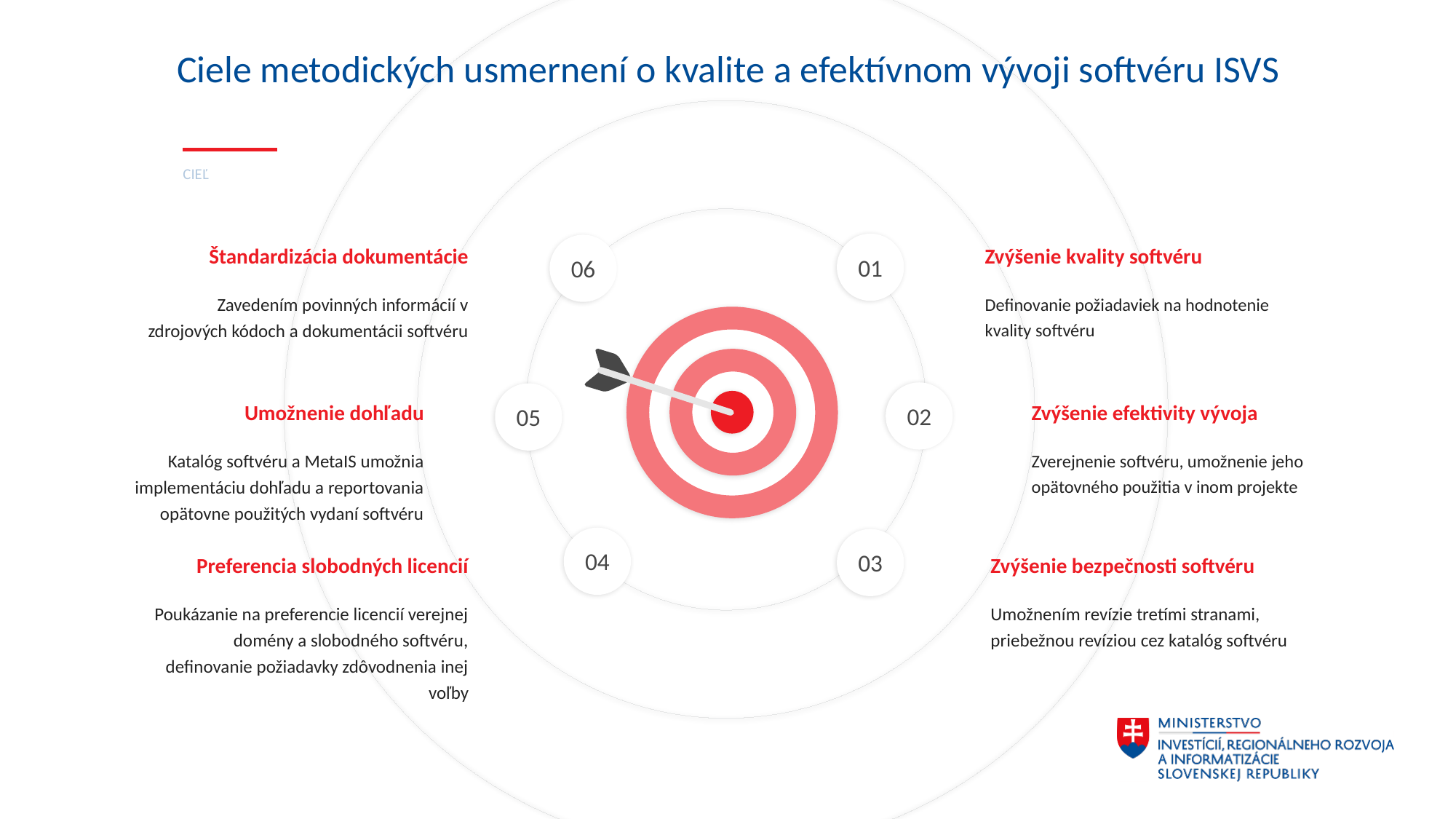

# Ciele metodických usmernení o kvalite a efektívnom vývoji softvéru ISVS
Štandardizácia dokumentácie
Zvýšenie kvality softvéru
Zavedením povinných informácií v zdrojových kódoch a dokumentácii softvéru
Definovanie požiadaviek na hodnotenie kvality softvéru
Umožnenie dohľadu
Zvýšenie efektivity vývoja
Katalóg softvéru a MetaIS umožnia implementáciu dohľadu a reportovania opätovne použitých vydaní softvéru
Zverejnenie softvéru, umožnenie jeho opätovného použitia v inom projekte
Preferencia slobodných licencií
Zvýšenie bezpečnosti softvéru
Poukázanie na preferencie licencií verejnej domény a slobodného softvéru, definovanie požiadavky zdôvodnenia inej voľby
Umožnením revízie tretími stranami, priebežnou revíziou cez katalóg softvéru